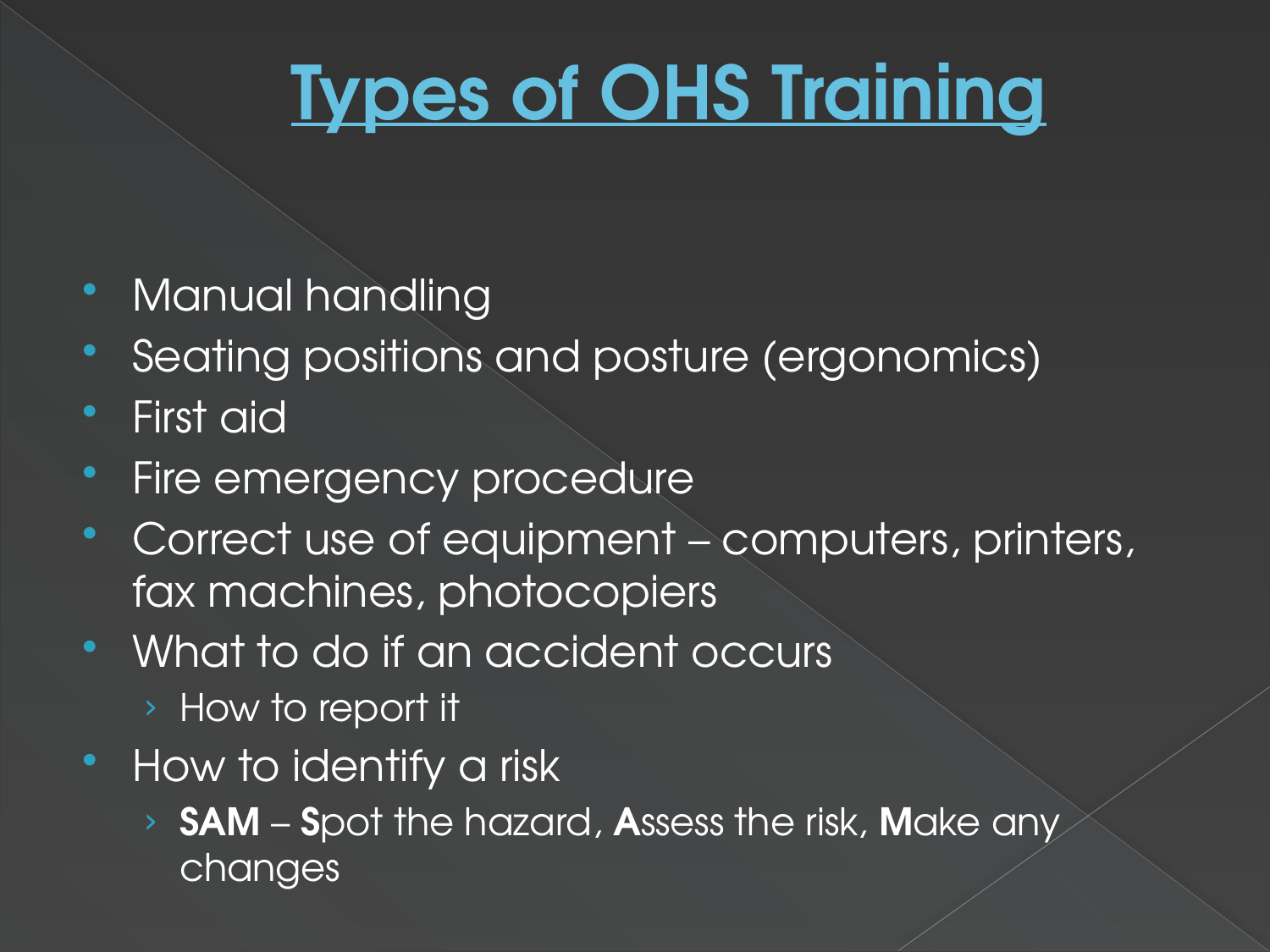

# Types of OHS Training
Manual handling
Seating positions and posture (ergonomics)
First aid
Fire emergency procedure
Correct use of equipment – computers, printers, fax machines, photocopiers
What to do if an accident occurs
How to report it
How to identify a risk
SAM – Spot the hazard, Assess the risk, Make any changes